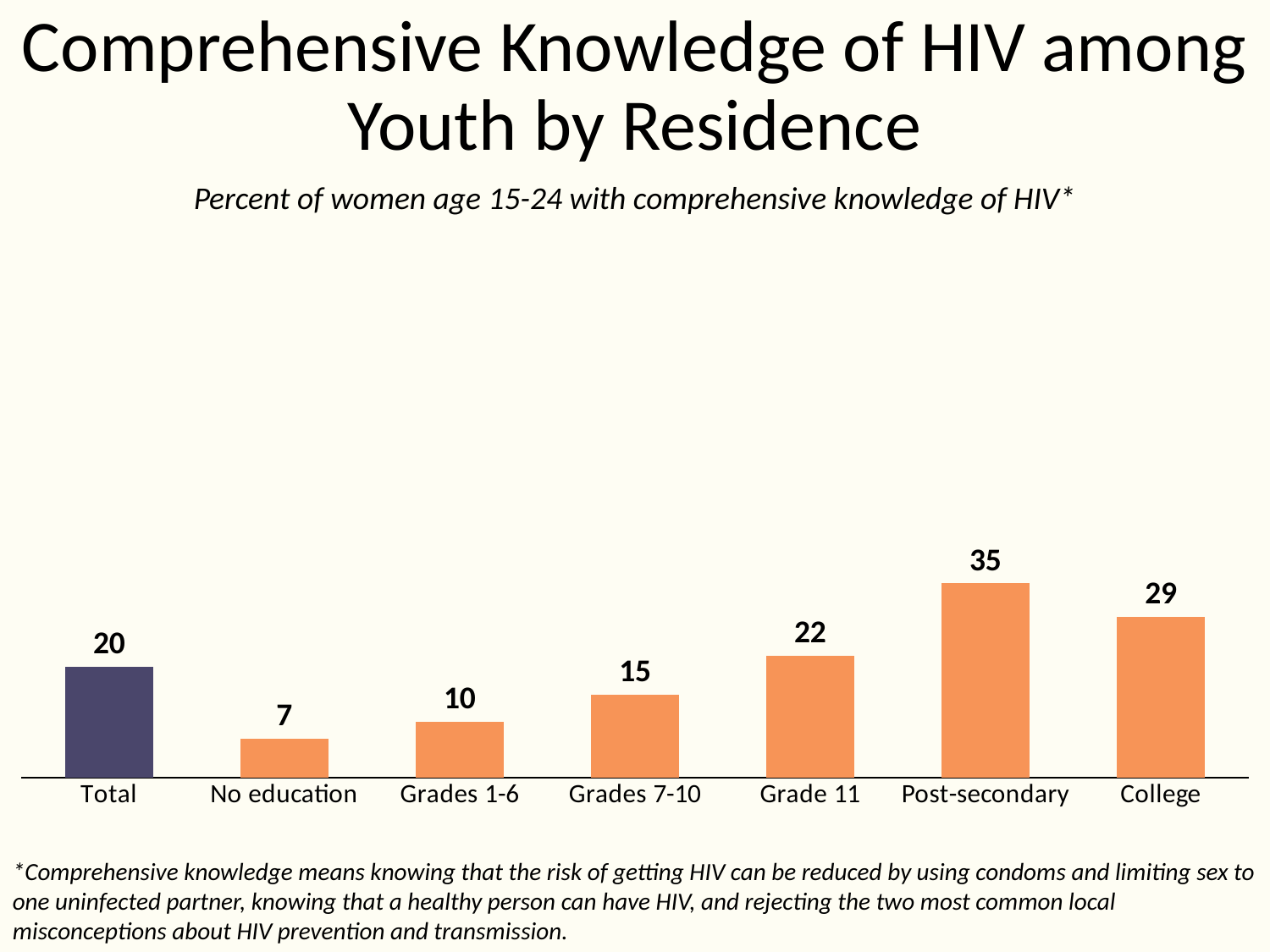

# Comprehensive Knowledge of HIV among Youth by Residence
Percent of women age 15-24 with comprehensive knowledge of HIV*

### Chart

| Category | Women |
|---|---|
| Total | 20.0 |
| No education | 7.0 |
| Grades 1-6 | 10.0 |
| Grades 7-10 | 15.0 |
| Grade 11 | 22.0 |
| Post-secondary | 35.0 |
| College | 29.0 |
*Comprehensive knowledge means knowing that the risk of getting HIV can be reduced by using condoms and limiting sex to one uninfected partner, knowing that a healthy person can have HIV, and rejecting the two most common local misconceptions about HIV prevention and transmission.